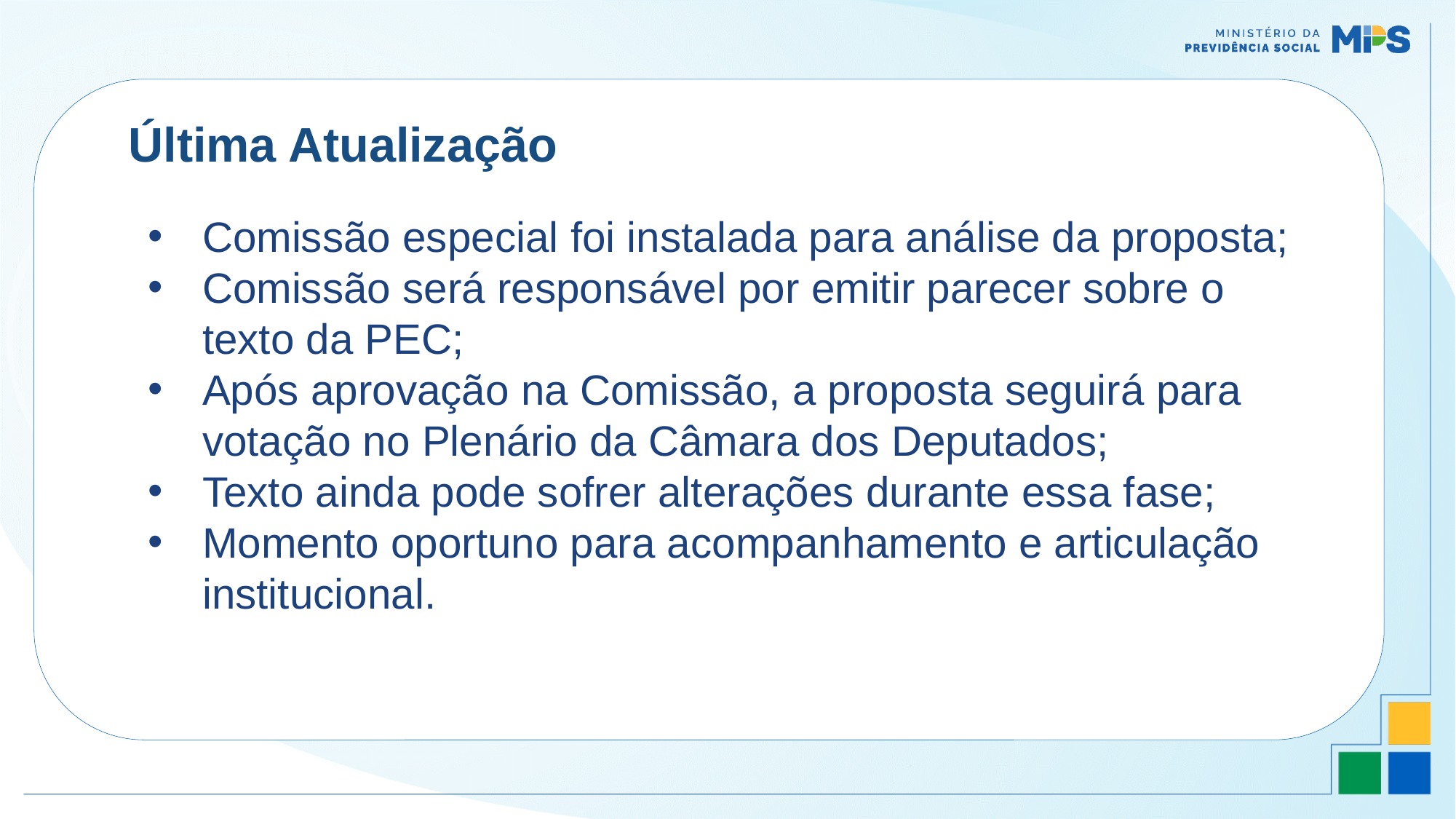

Última Atualização
Comissão especial foi instalada para análise da proposta;
Comissão será responsável por emitir parecer sobre o texto da PEC;
Após aprovação na Comissão, a proposta seguirá para votação no Plenário da Câmara dos Deputados;
Texto ainda pode sofrer alterações durante essa fase;
Momento oportuno para acompanhamento e articulação institucional.